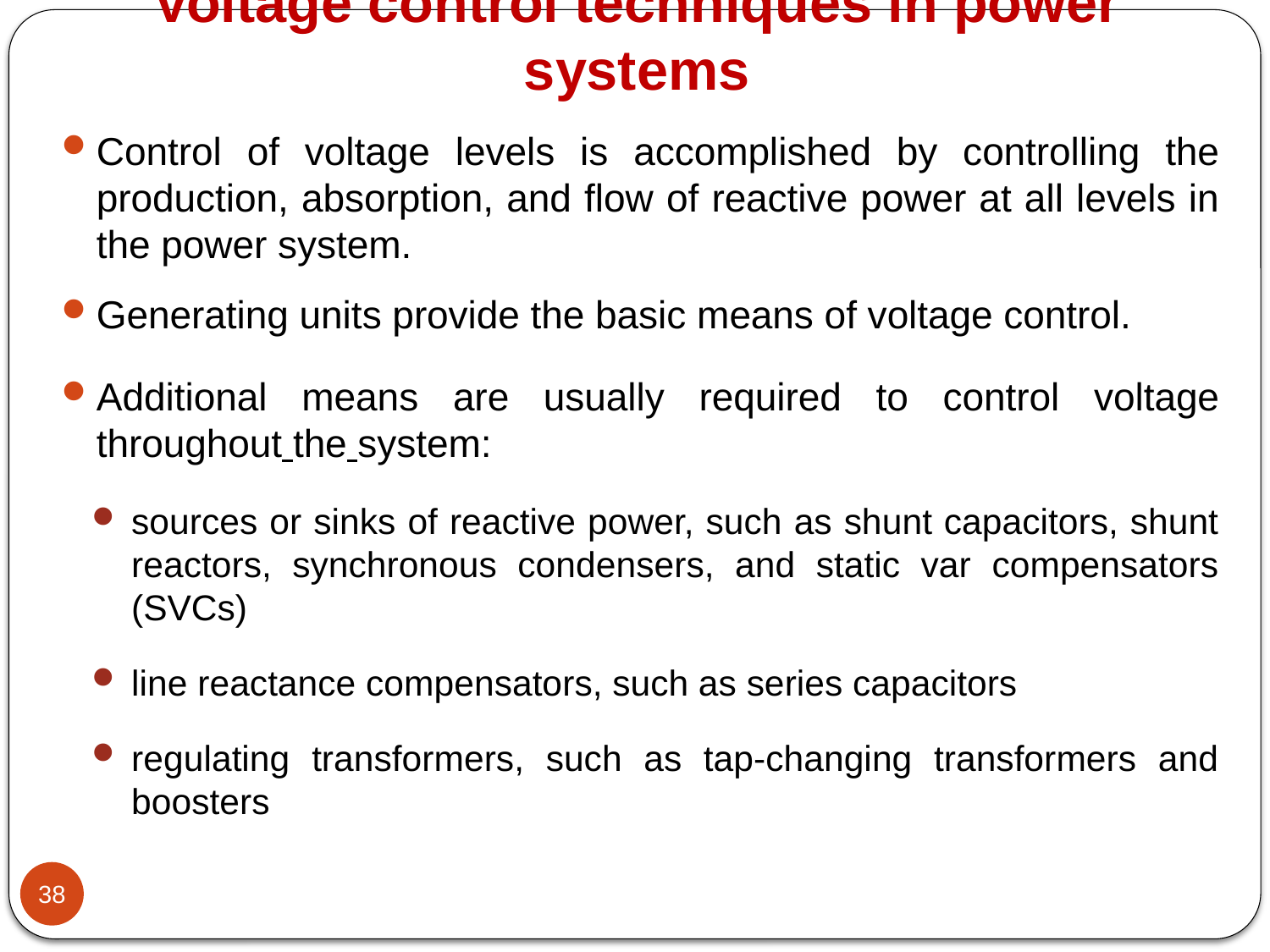

# Voltage control techniques in power systems
Control of voltage levels is accomplished by controlling the production, absorption, and flow of reactive power at all levels in the power system.
Generating units provide the basic means of voltage control.
Additional means are usually required to control voltage throughout the system:
sources or sinks of reactive power, such as shunt capacitors, shunt reactors, synchronous condensers, and static var compensators (SVCs)
line reactance compensators, such as series capacitors
regulating transformers, such as tap-changing transformers and boosters

38